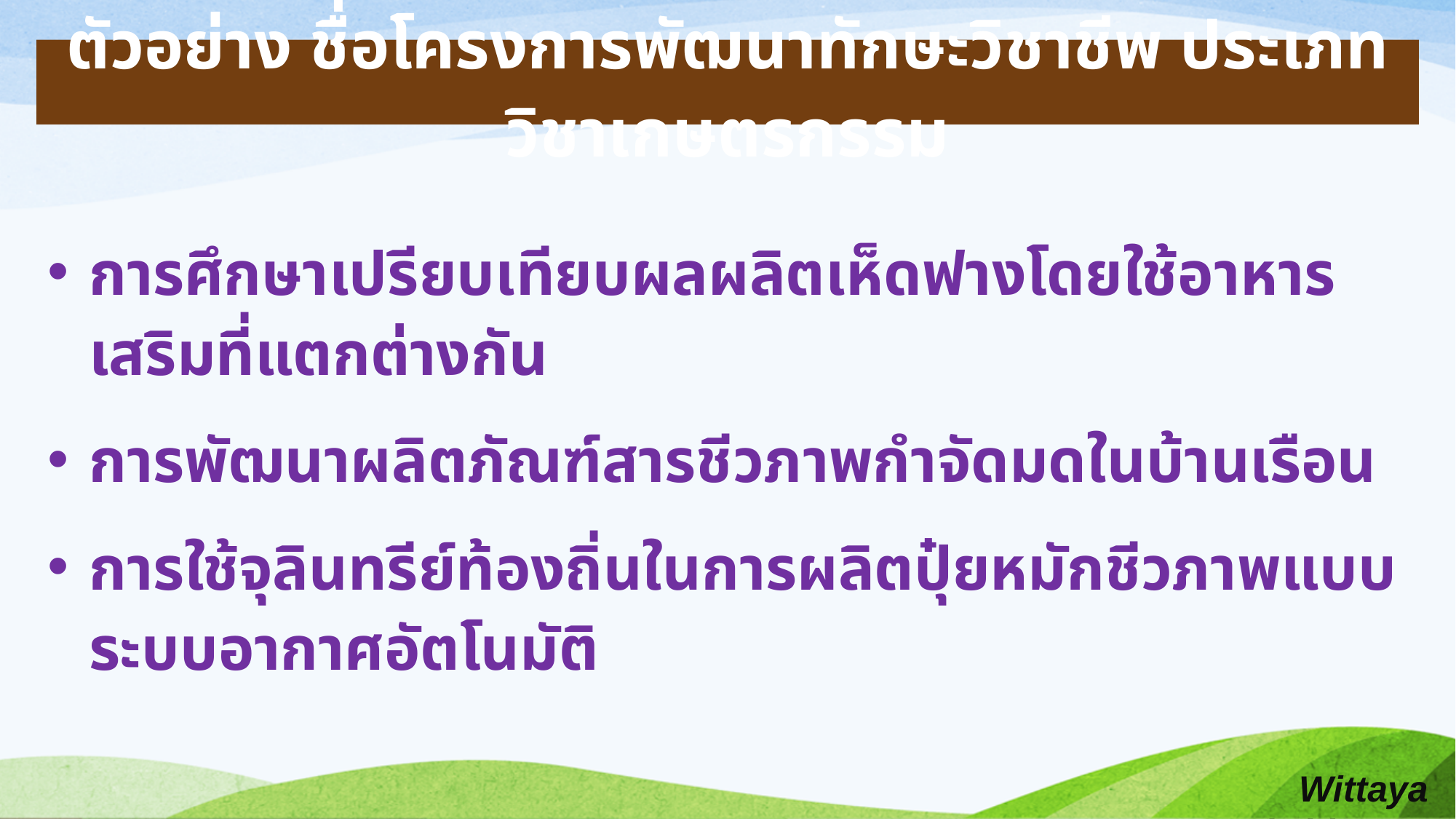

ตัวอย่าง ชื่อโครงการพัฒนาทักษะวิชาชีพ ประเภทวิชาเกษตรกรรม
การศึกษาเปรียบเทียบผลผลิตเห็ดฟางโดยใช้อาหารเสริมที่แตกต่างกัน
การพัฒนาผลิตภัณฑ์สารชีวภาพกำจัดมดในบ้านเรือน
การใช้จุลินทรีย์ท้องถิ่นในการผลิตปุ๋ยหมักชีวภาพแบบระบบอากาศอัตโนมัติ
Wittaya Jaiwithee ...